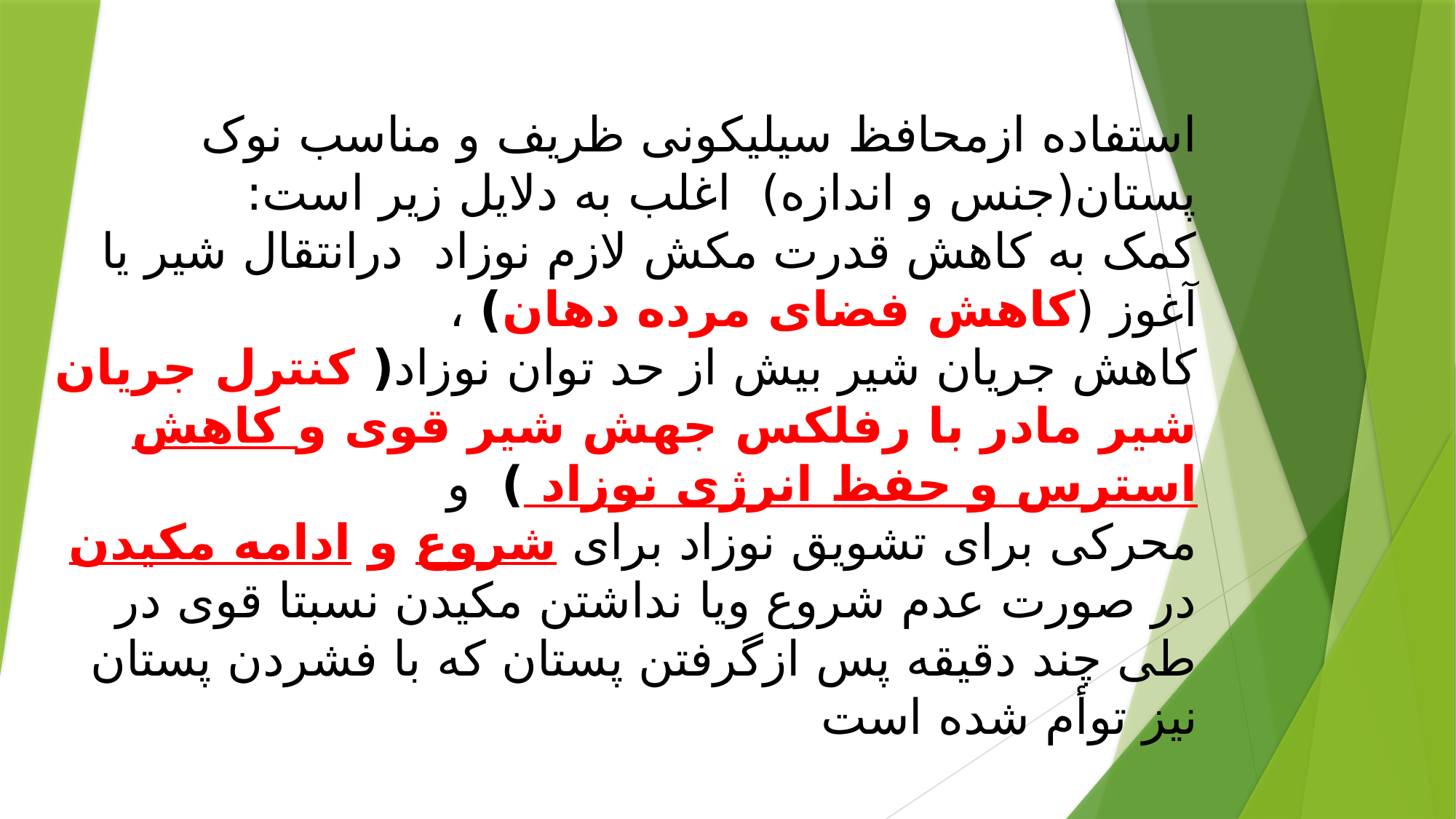

# استفاده ازمحافظ سیلیکونی ظریف و مناسب نوک پستان(جنس و اندازه)  اغلب به دلایل زیر است: کمک به کاهش قدرت مکش لازم نوزاد  درانتقال شیر یا آغوز (کاهش فضای مرده دهان) ، کاهش جریان شیر بیش از حد توان نوزاد( کنترل جریان شیر مادر با رفلکس جهش شیر قوی و کاهش استرس و حفظ انرژی نوزاد )  و محرکی برای تشویق نوزاد برای شروع و ادامه مکیدن در صورت عدم شروع ویا نداشتن مکیدن نسبتا قوی در طی چند دقیقه پس ازگرفتن پستان که با فشردن پستان نیز توأم شده است